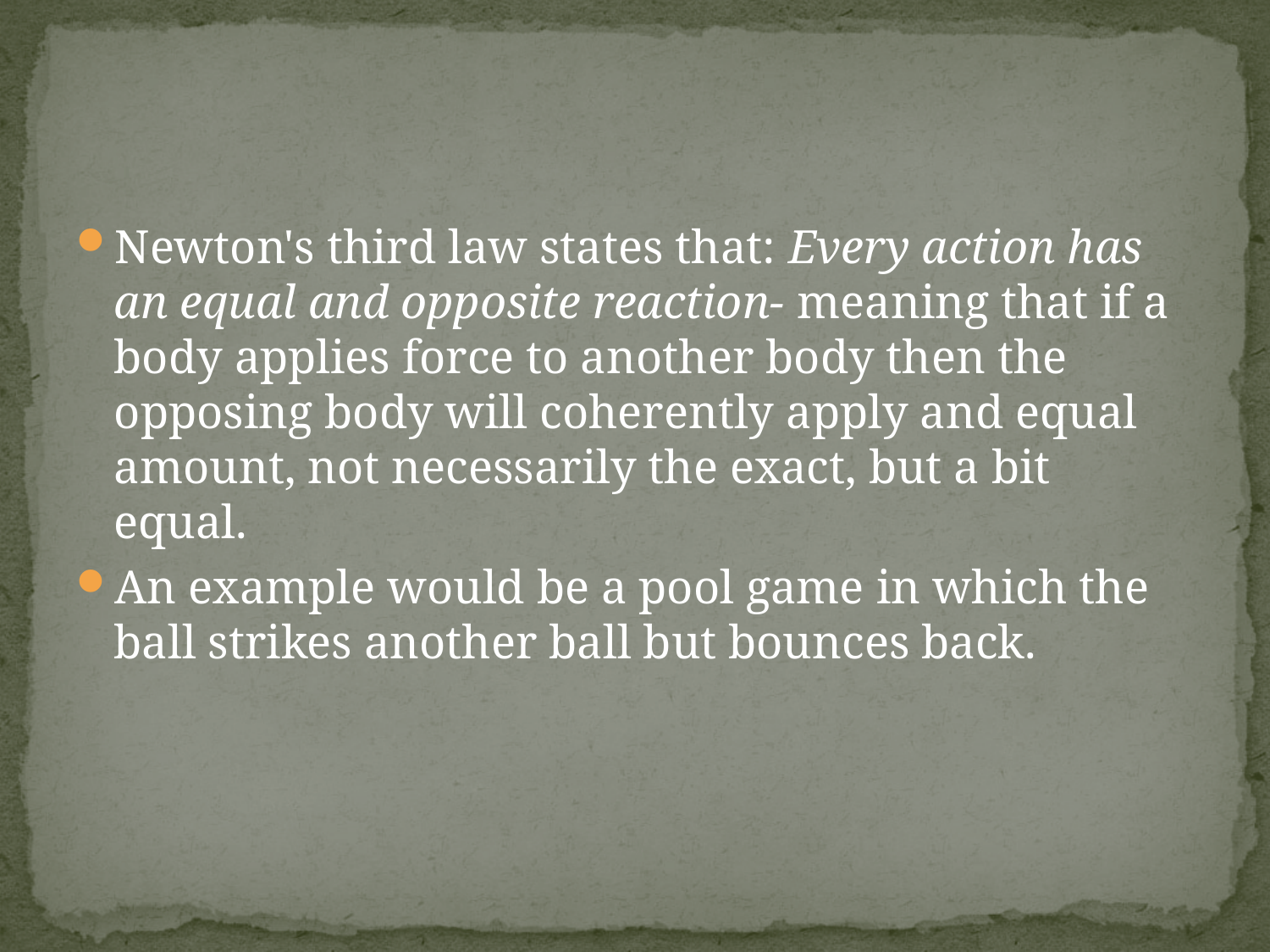

#
Newton's third law states that: Every action has an equal and opposite reaction- meaning that if a body applies force to another body then the opposing body will coherently apply and equal amount, not necessarily the exact, but a bit equal.
An example would be a pool game in which the ball strikes another ball but bounces back.